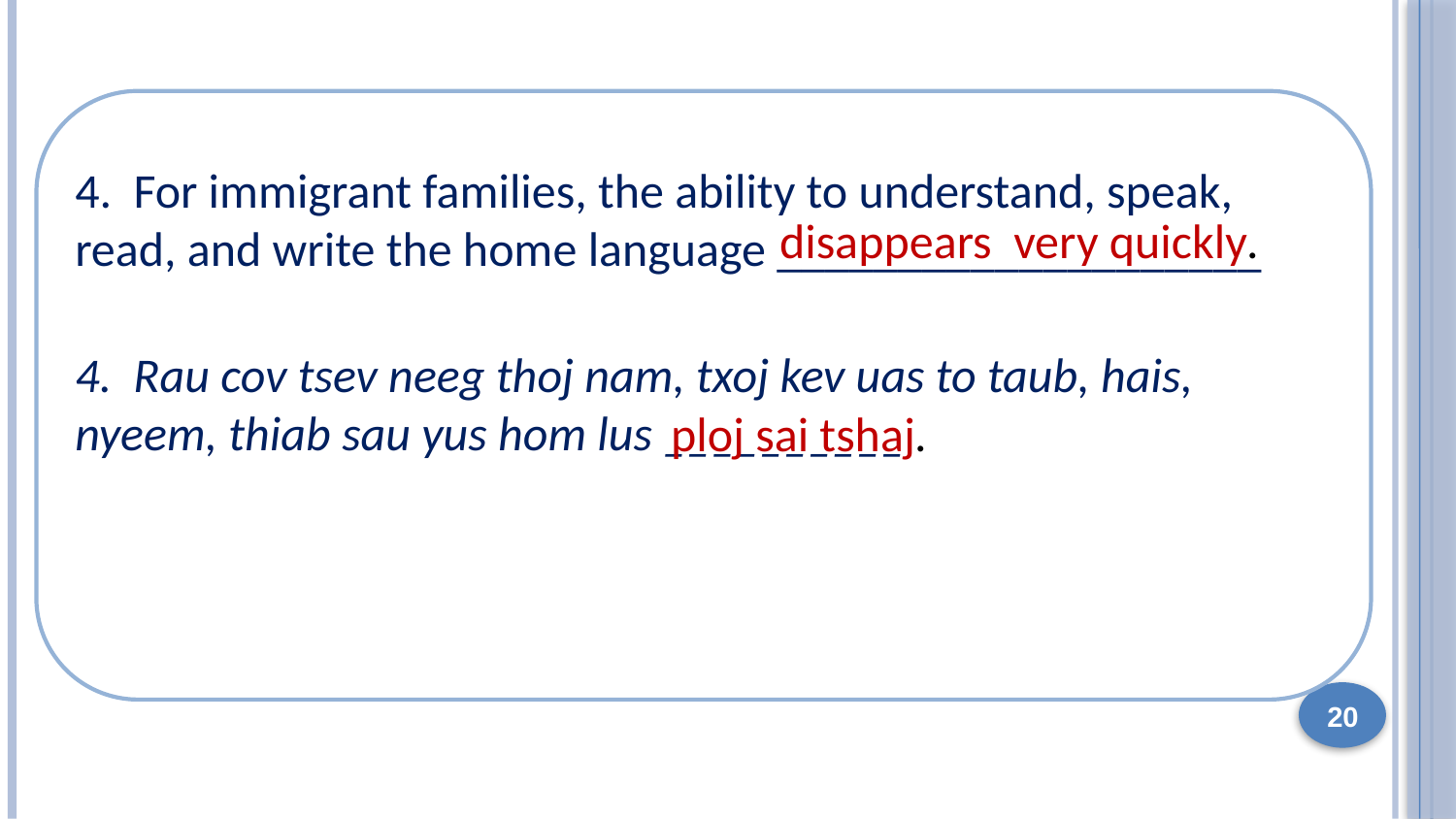

.  Research shows that all DLI children – regdless of home language –_______.

La investigación muestra que todos los niños de DLI, independientemente del idioma que se
4.  For immigrant families, the ability to understand, speak, read, and write the home language ____________________

disappears  very quickly.
4.  Rau cov tsev neeg thoj nam, txoj kev uas to taub, hais, nyeem, thiab sau yus hom lus __________

ploj sai tshaj.
20